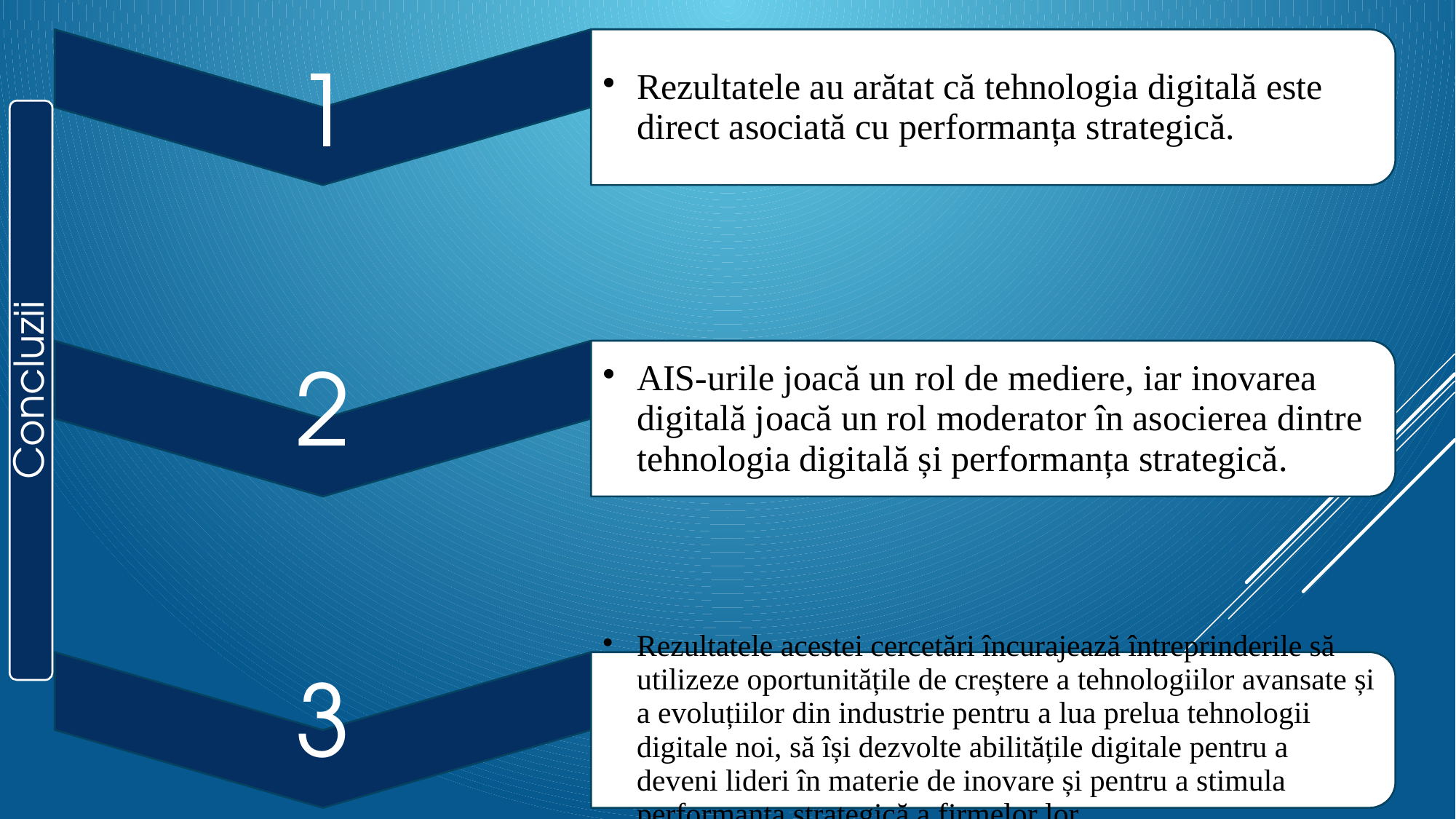

1
Rezultatele au arătat că tehnologia digitală este direct asociată cu performanța strategică.
2
3
AIS-urile joacă un rol de mediere, iar inovarea digitală joacă un rol moderator în asocierea dintre tehnologia digitală și performanța strategică.

Concluzii